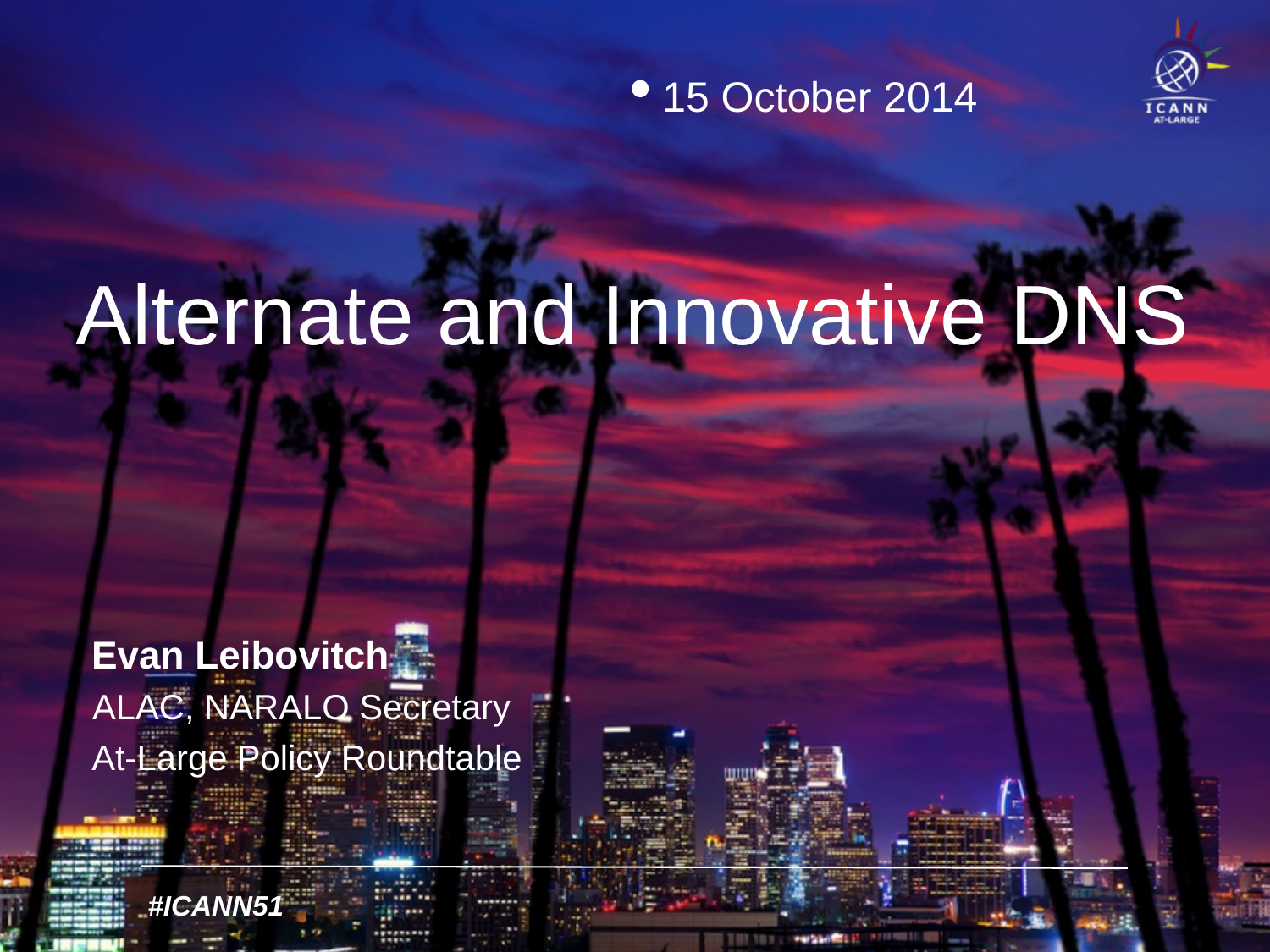

15 October 2014
Alternate and Innovative DNS
Evan Leibovitch
ALAC, NARALO Secretary
At-Large Policy Roundtable